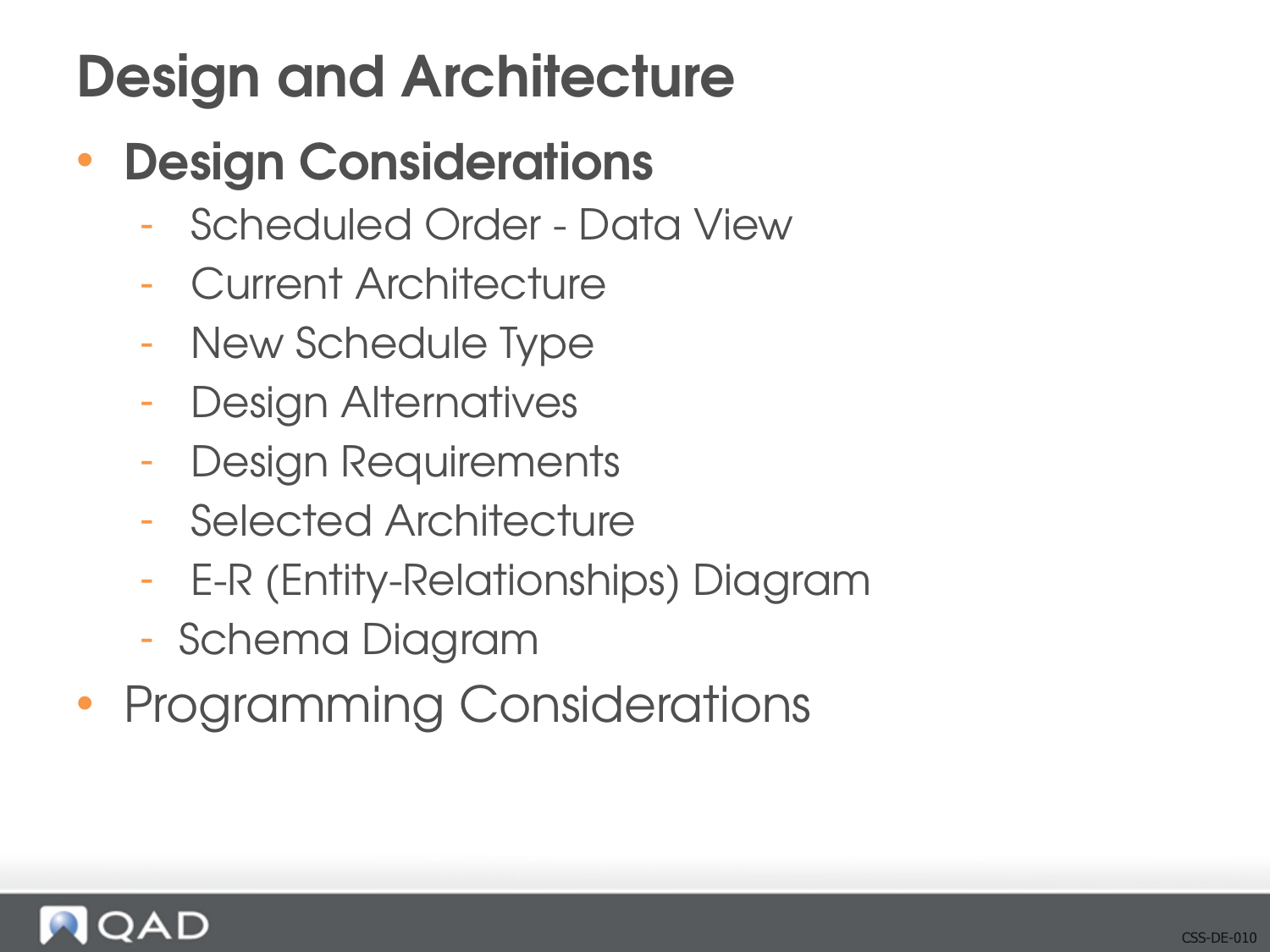

# Design and Architecture
Design Considerations
 Scheduled Order - Data View
 Current Architecture
 New Schedule Type
 Design Alternatives
 Design Requirements
 Selected Architecture
 E-R (Entity-Relationships) Diagram
Schema Diagram
Programming Considerations
CSS-DE-010